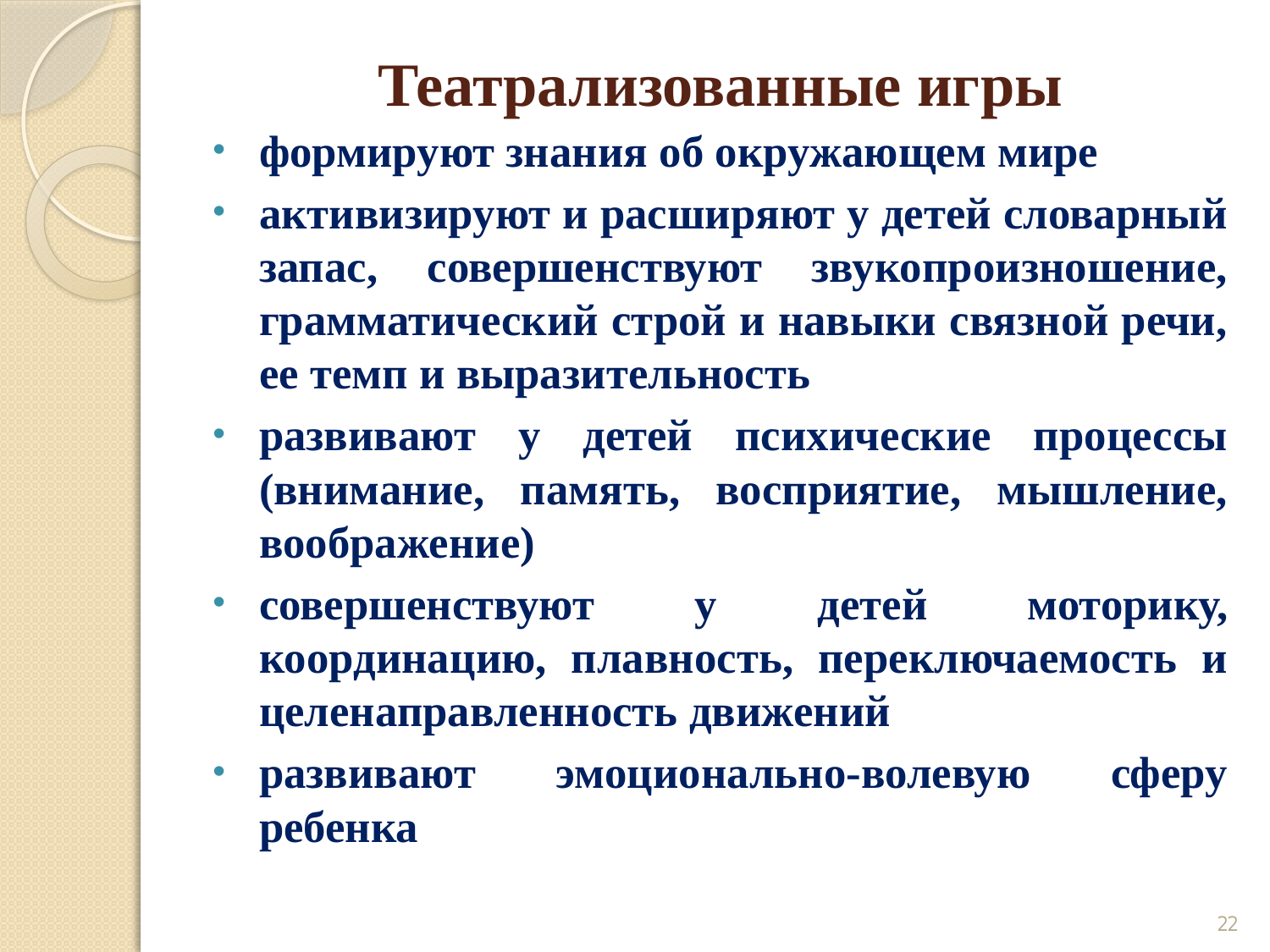

# Театрализованные игры
формируют знания об окружающем мире
активизируют и расширяют у детей словарный запас, совершенствуют звукопроизношение, грамматический строй и навыки связной речи, ее темп и выразительность
развивают у детей психические процессы (внимание, память, восприятие, мышление, воображение)
совершенствуют у детей моторику, координацию, плавность, переключаемость и целенаправленность движений
развивают эмоционально-волевую сферу ребенка

22